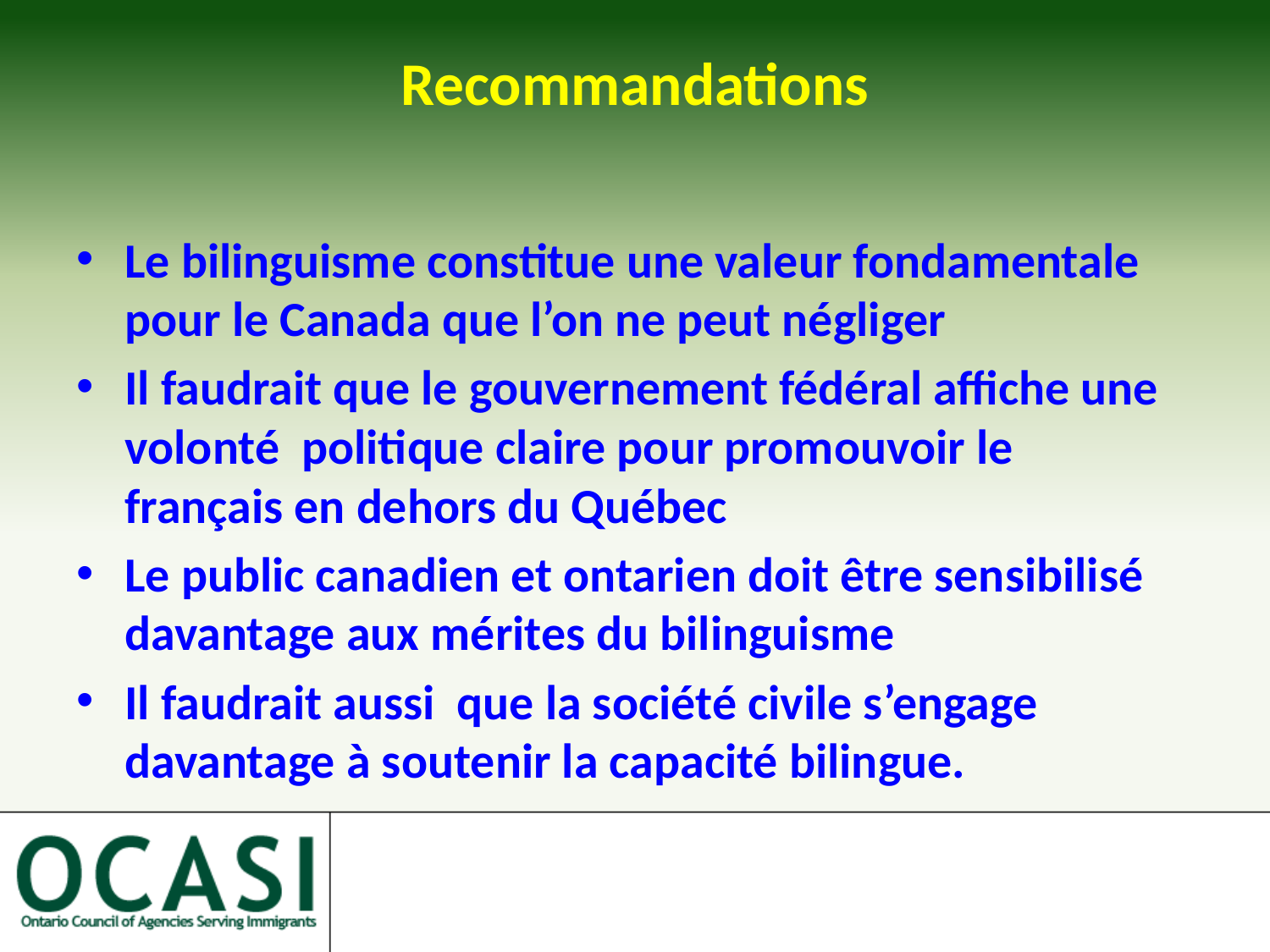

# Recommandations
Le bilinguisme constitue une valeur fondamentale pour le Canada que l’on ne peut négliger
Il faudrait que le gouvernement fédéral affiche une volonté  politique claire pour promouvoir le français en dehors du Québec
Le public canadien et ontarien doit être sensibilisé davantage aux mérites du bilinguisme
Il faudrait aussi  que la société civile s’engage davantage à soutenir la capacité bilingue.